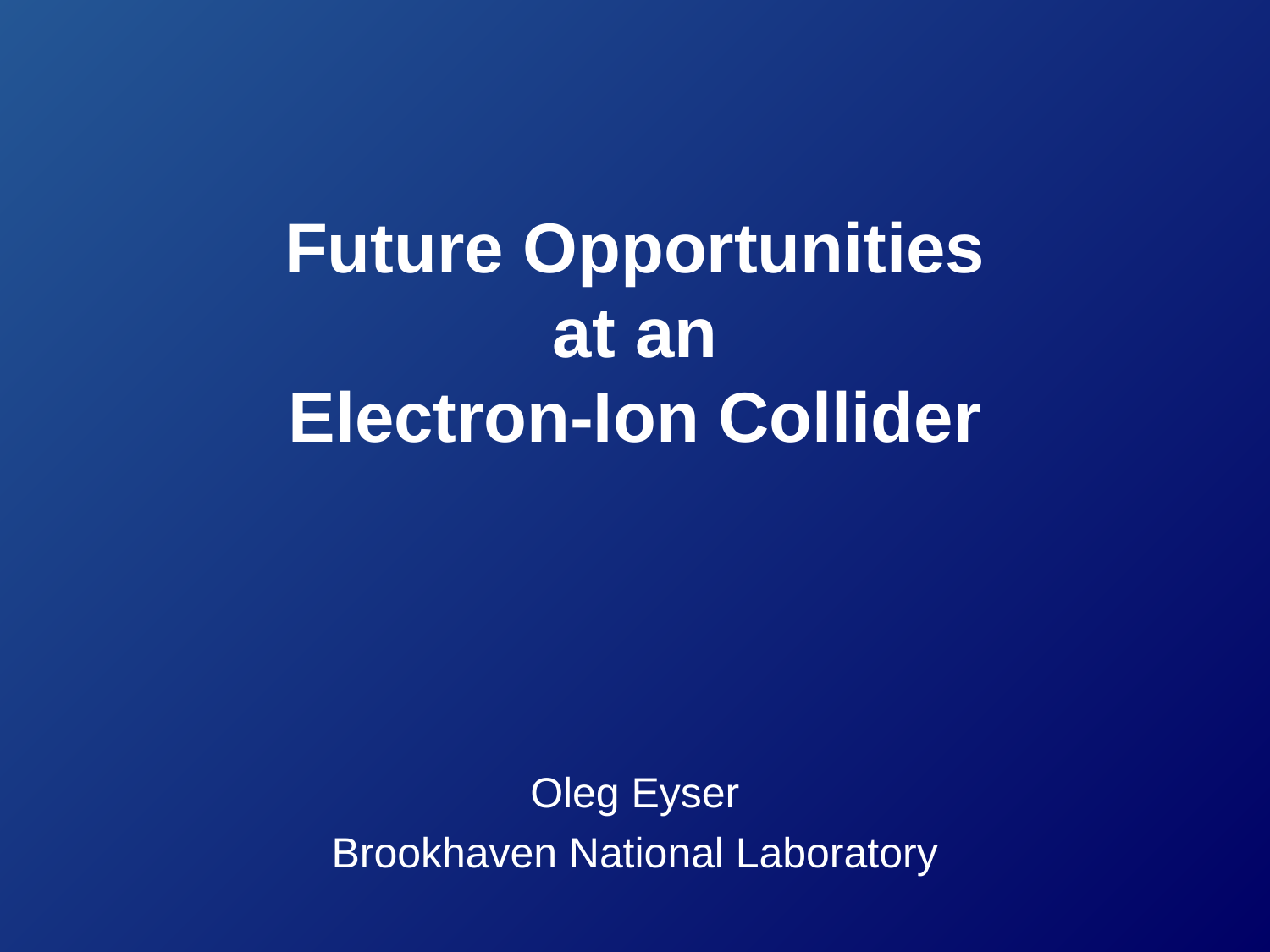

# Future Opportunities at an Electron-Ion Collider
Oleg Eyser
Brookhaven National Laboratory